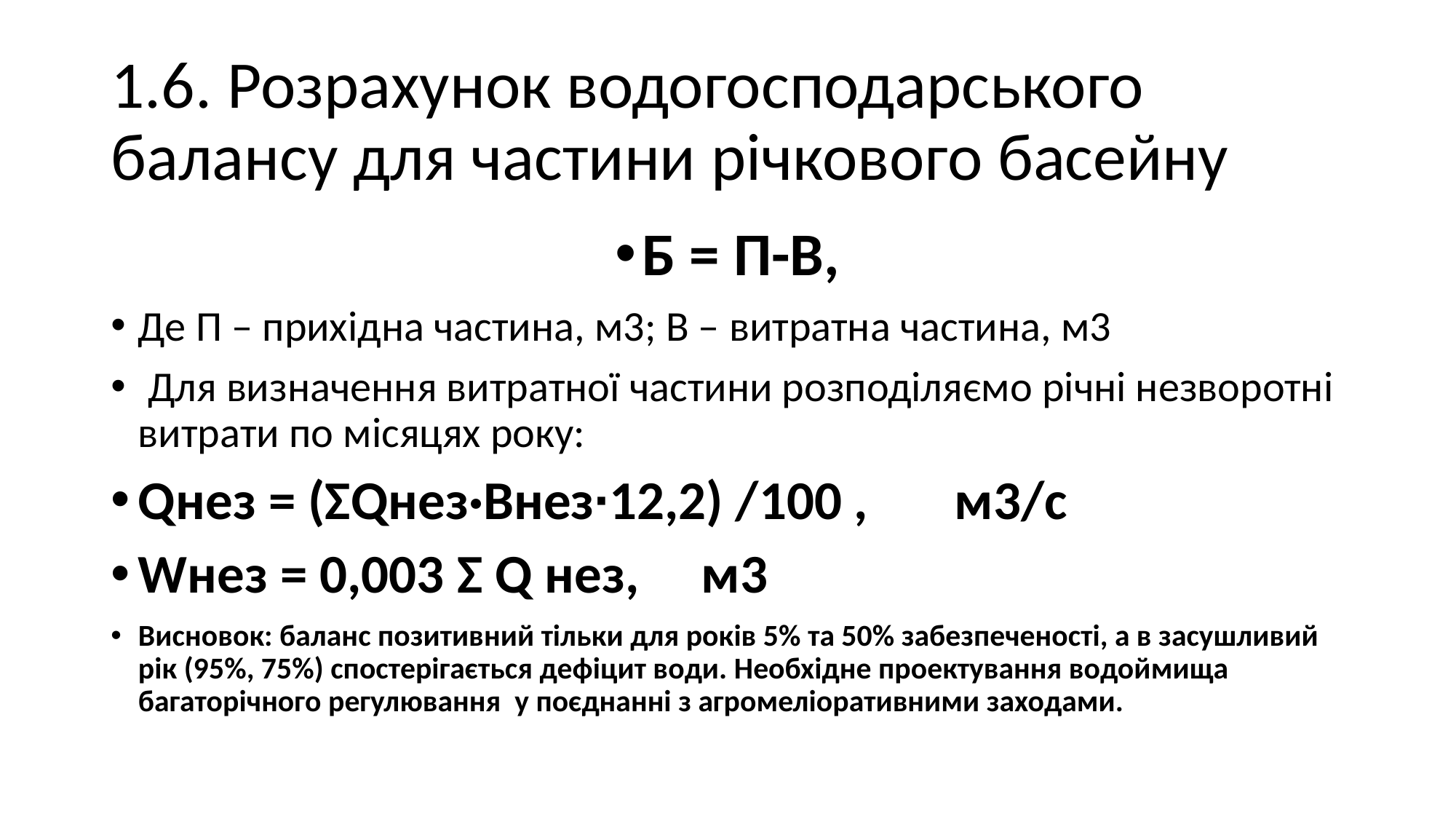

# 1.6. Розрахунок водогосподарського балансу для частини річкового басейну
Б = П-В,
Де П – прихідна частина, м3; В – витратна частина, м3
 Для визначення витратної частини розподіляємо річні незворотні витрати по місяцях року:
Qнез = (ΣQнез·Внез∙12,2) /100 ,       м3/с
Wнез = 0,003 Σ Q нез,     м3
Висновок: баланс позитивний тільки для років 5% та 50% забезпеченості, а в засушливий рік (95%, 75%) спостерігається дефіцит води. Необхідне проектування водоймища багаторічного регулювання  у поєднанні з агромеліоративними заходами.